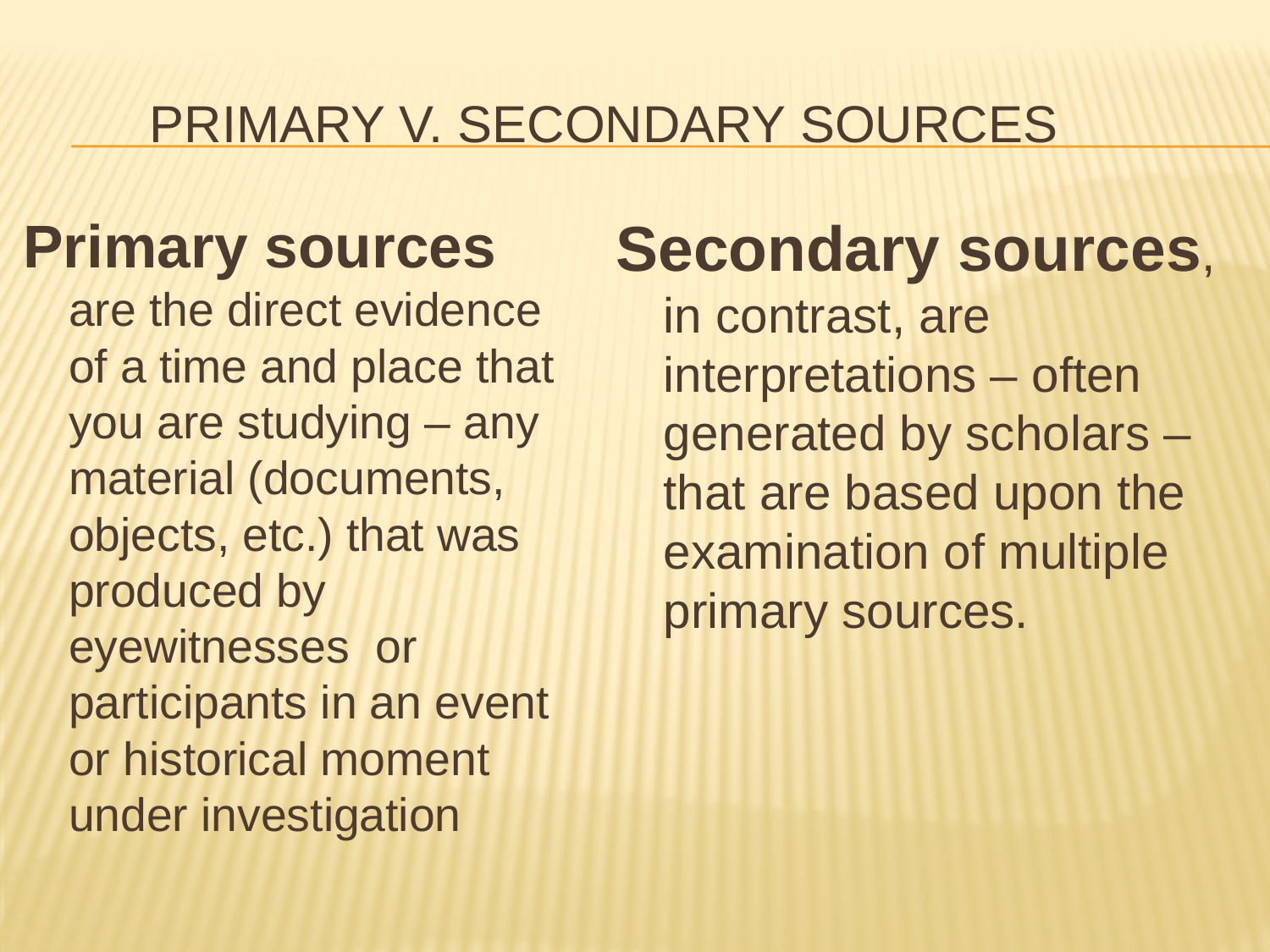

# primary v. Secondary sources
Primary sources are the direct evidence of a time and place that you are studying – any material (documents, objects, etc.) that was produced by eyewitnesses  or participants in an event or historical moment under investigation
Secondary sources, in contrast, are interpretations – often generated by scholars – that are based upon the examination of multiple primary sources.